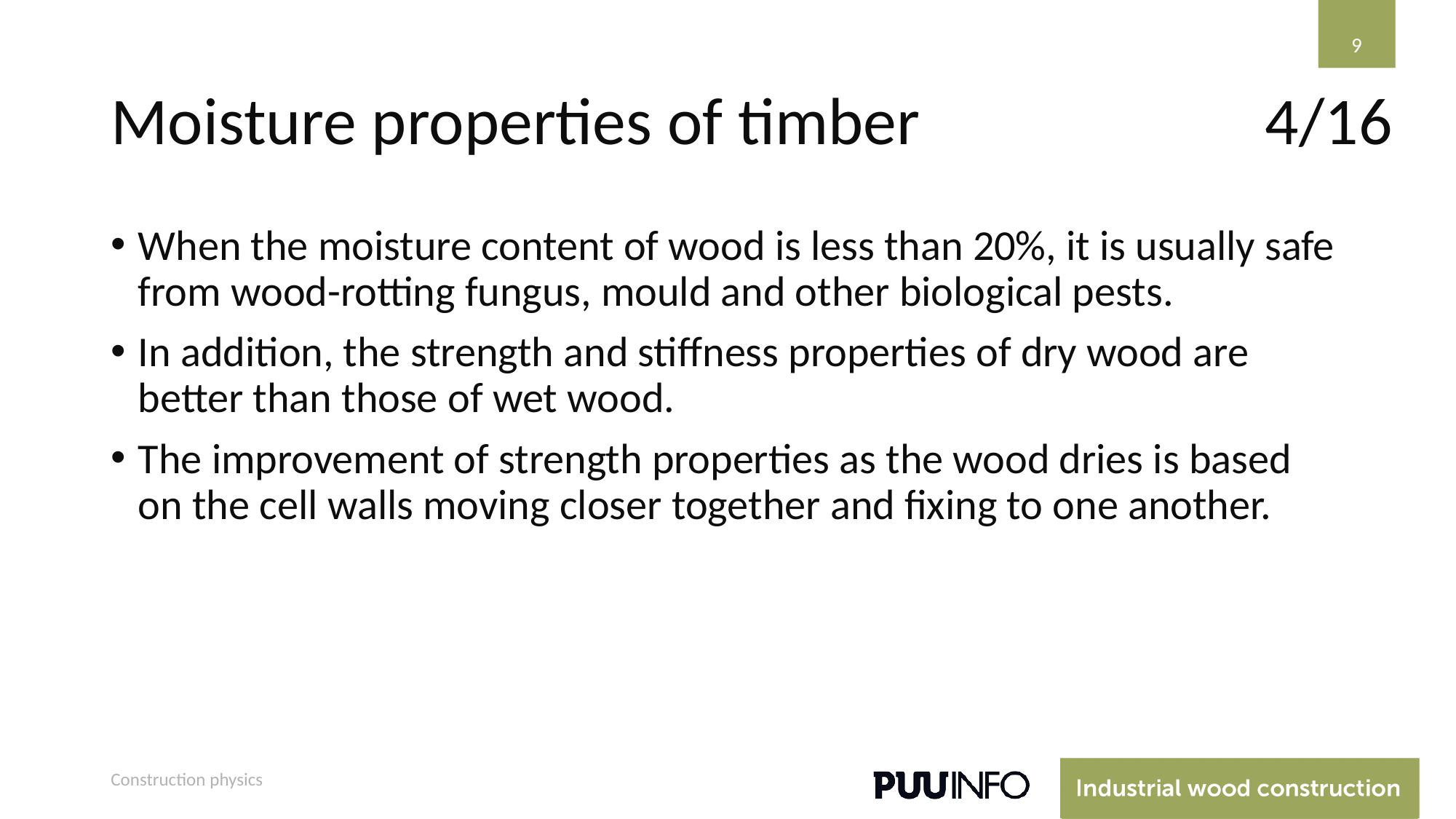

9
# Moisture properties of timber
4/16
When the moisture content of wood is less than 20%, it is usually safe from wood-rotting fungus, mould and other biological pests.
In addition, the strength and stiffness properties of dry wood are better than those of wet wood.
The improvement of strength properties as the wood dries is based on the cell walls moving closer together and fixing to one another.
Construction physics